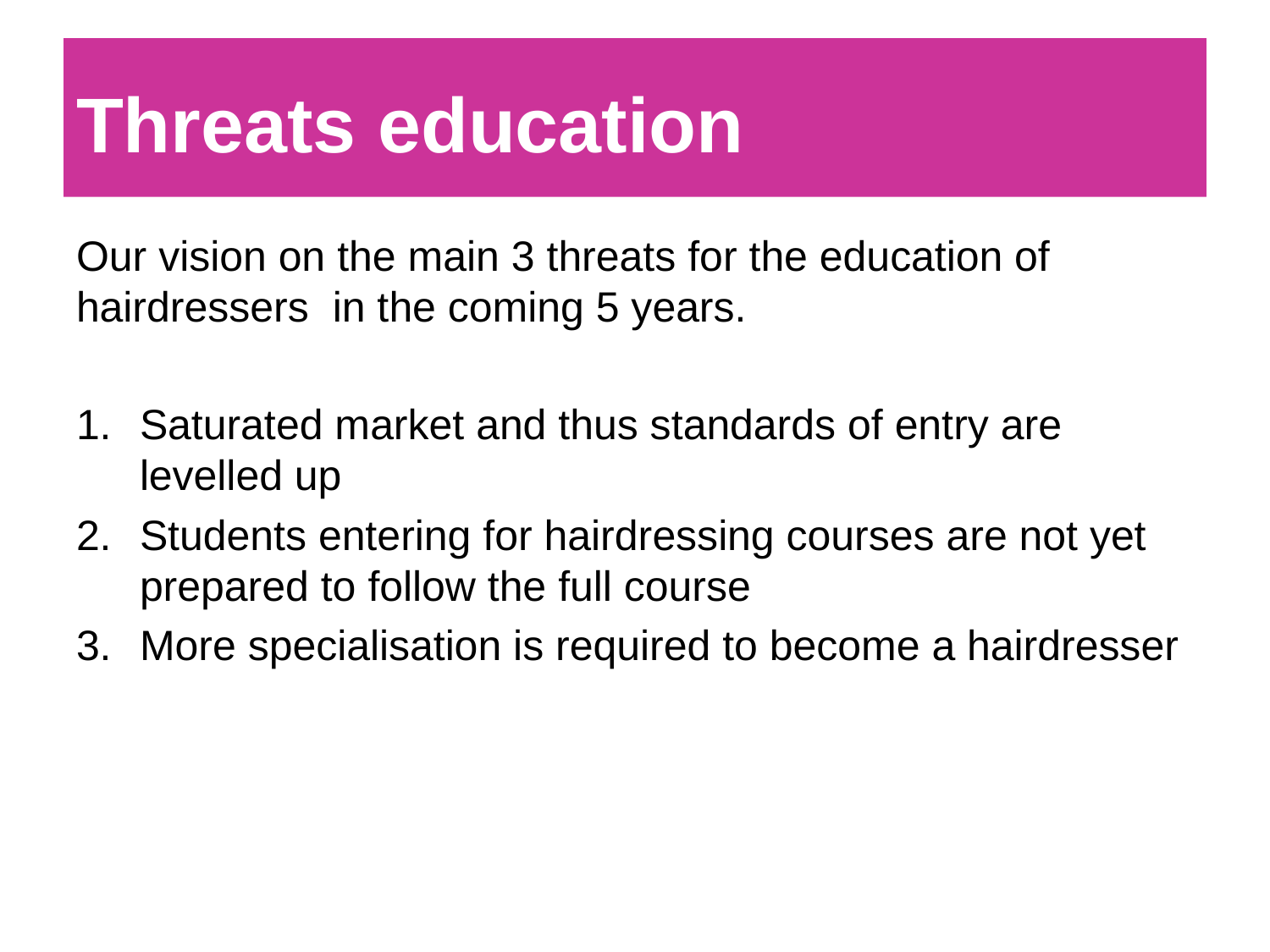

# Threats education
Our vision on the main 3 threats for the education of hairdressers  in the coming 5 years.

Saturated market and thus standards of entry are levelled up
Students entering for hairdressing courses are not yet prepared to follow the full course
More specialisation is required to become a hairdresser